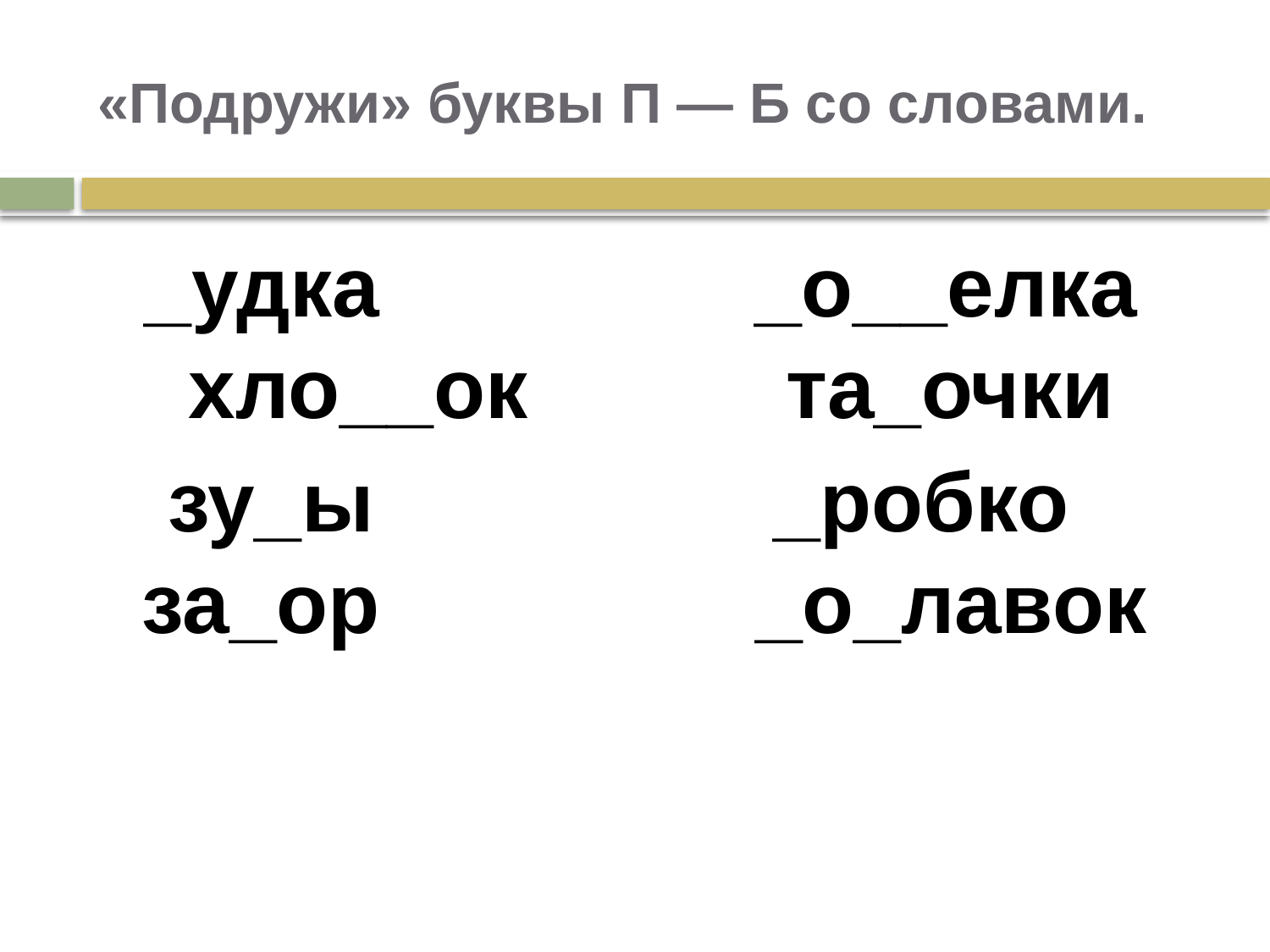

# «Подружи» буквы П — Б со словами.
  _удка                _о__елка     хло__ок           та_очки
   зу_ы                 _робко      за_ор                _о_лавок